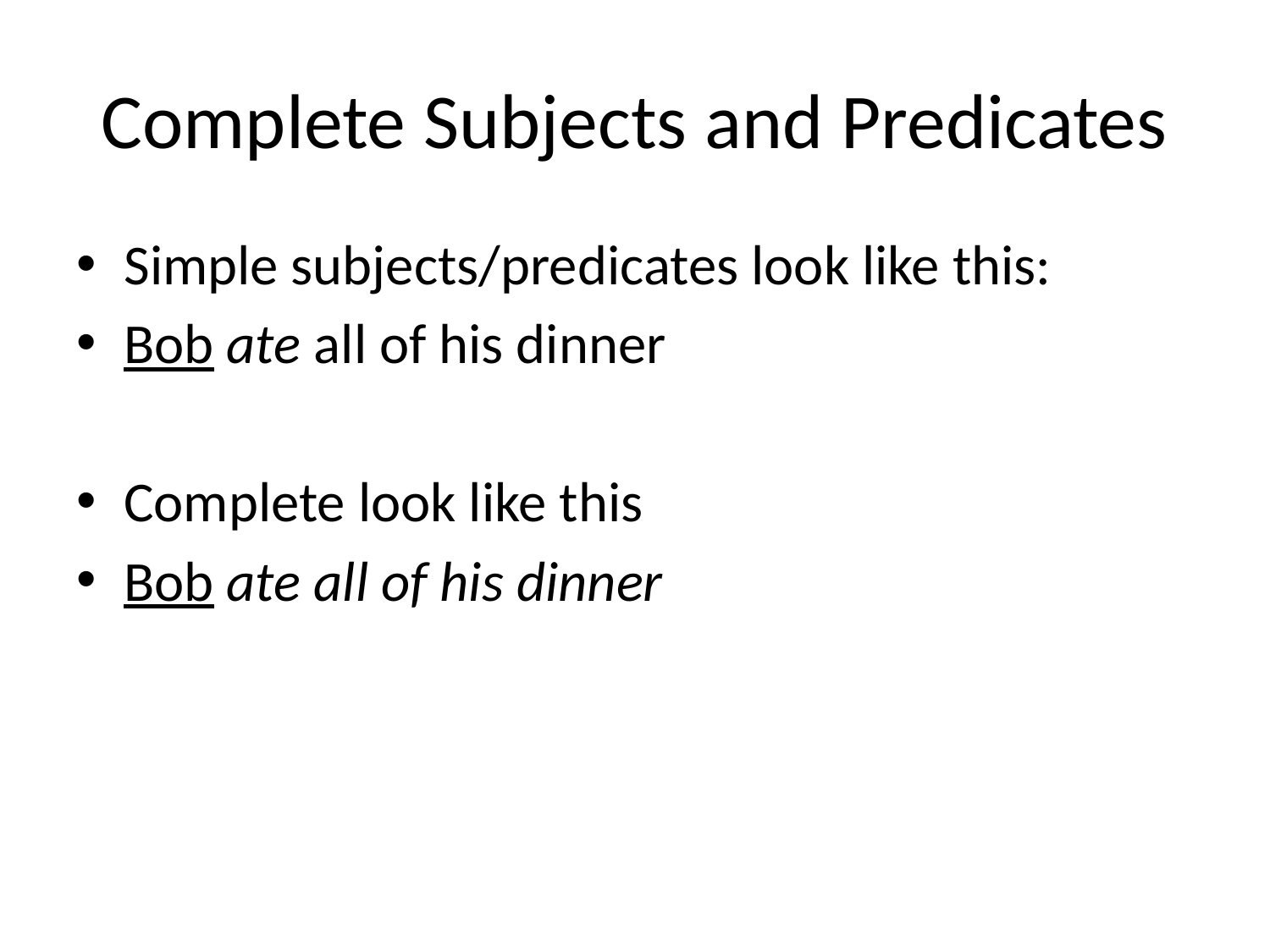

# Complete Subjects and Predicates
Simple subjects/predicates look like this:
Bob ate all of his dinner

Complete look like this
Bob ate all of his dinner